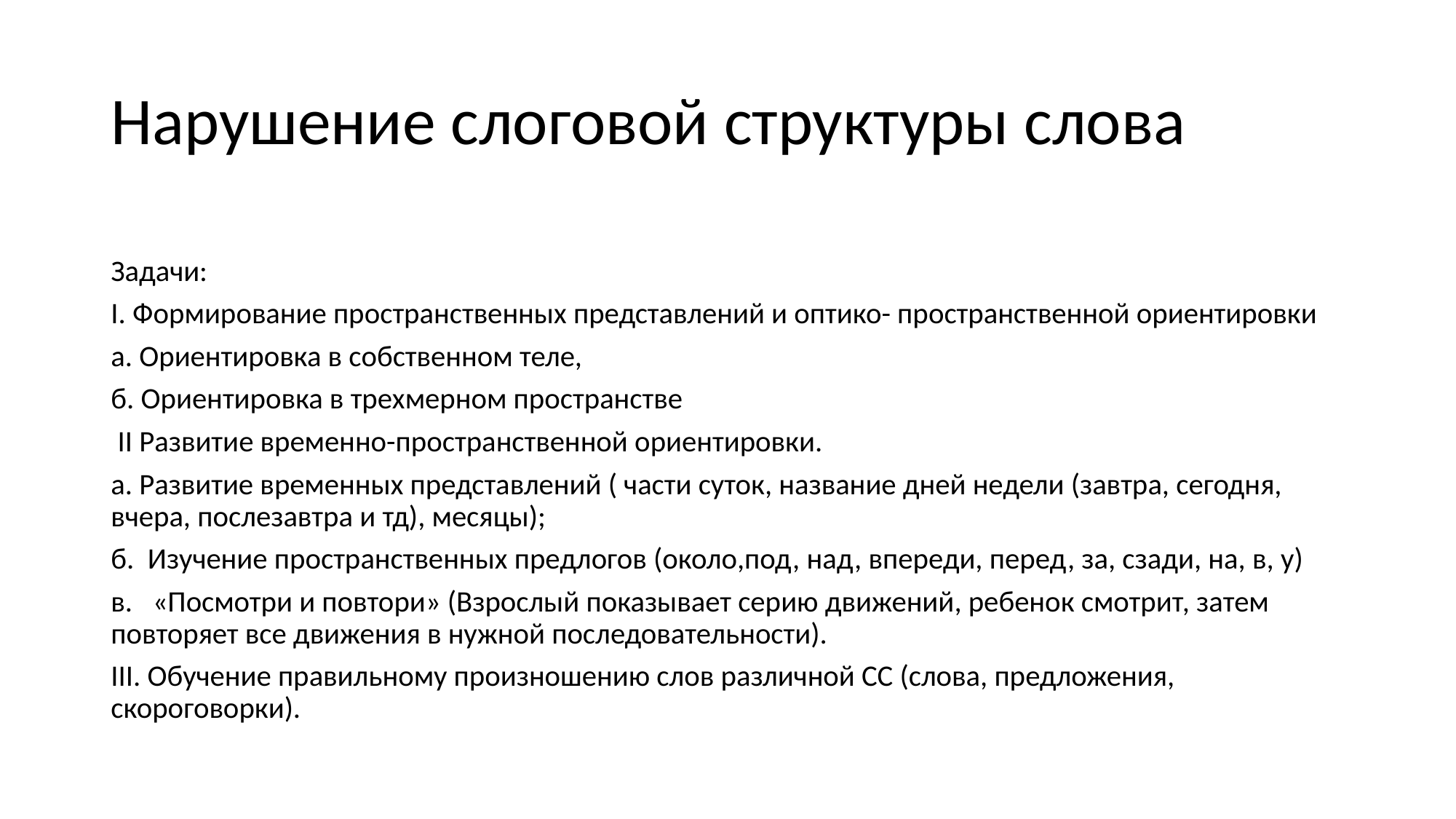

# Нарушение слоговой структуры слова
Задачи:
I. Формирование пространственных представлений и оптико- пространственной ориентировки
а. Ориентировка в собственном теле,
б. Ориентировка в трехмерном пространстве
 II Развитие временно-пространственной ориентировки.
а. Развитие временных представлений ( части суток, название дней недели (завтра, сегодня, вчера, послезавтра и тд), месяцы);
б.  Изучение пространственных предлогов (около,под, над, впереди, перед, за, сзади, на, в, у)
в.   «Посмотри и повтори» (Взрослый показывает серию движений, ребенок смотрит, затем повторяет все движения в нужной последовательности).
III. Обучение правильному произношению слов различной СС (слова, предложения, скороговорки).